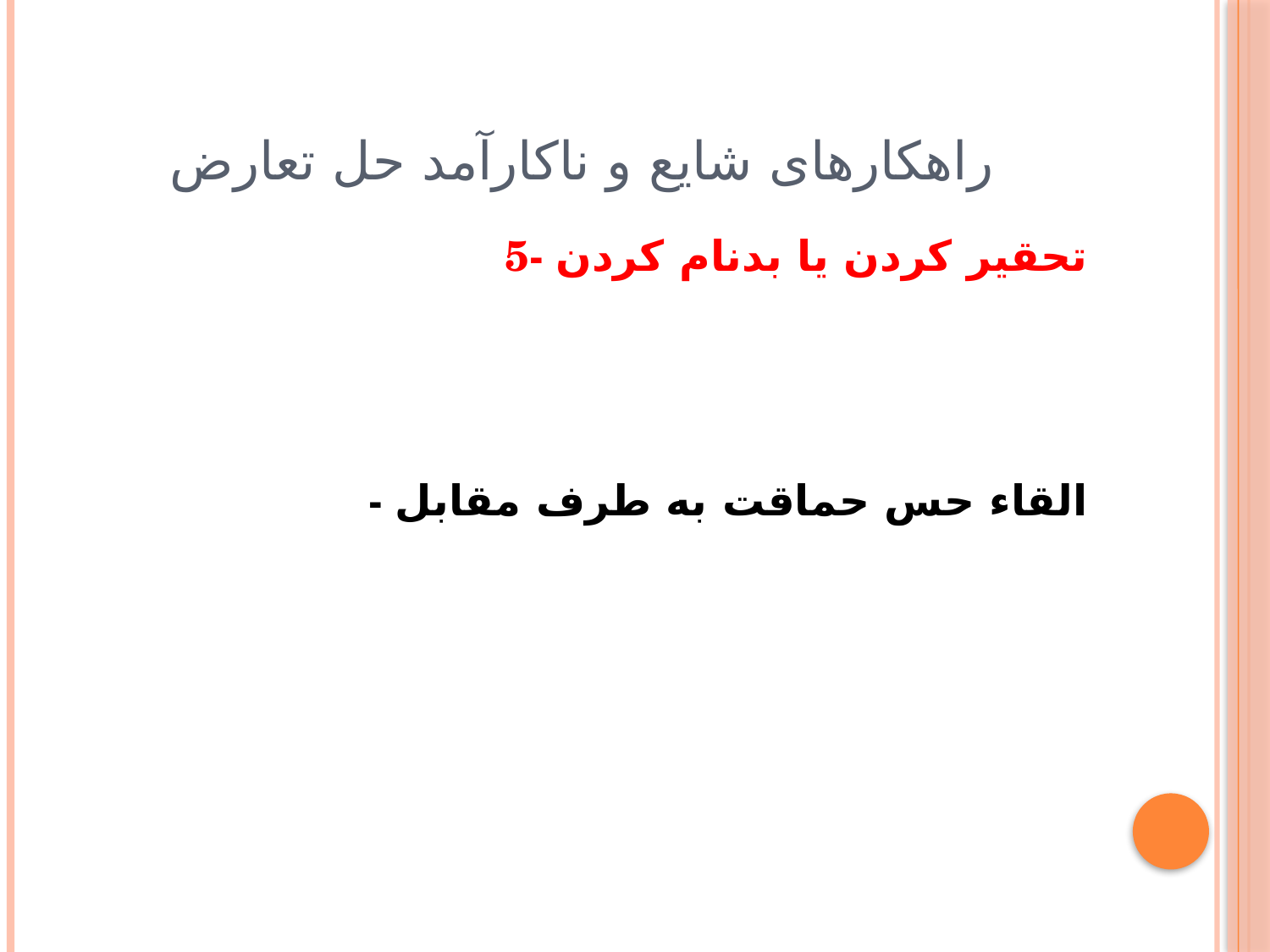

# راهکارهای شایع و ناکارآمد حل تعارض
5- تحقیر کردن یا بدنام کردن

- القاء حس حماقت به طرف مقابل